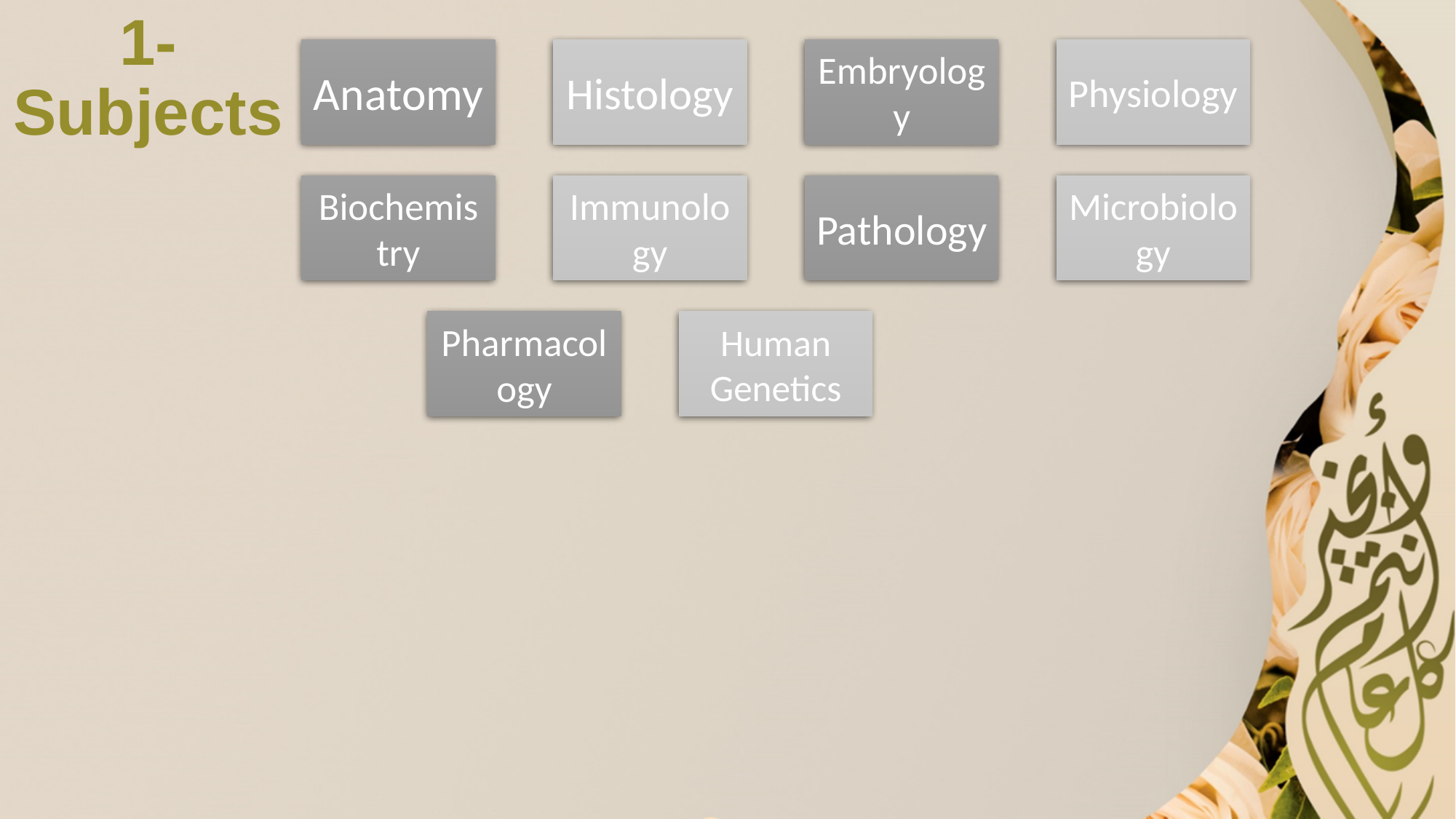

# 1- Subjects
Anatomy
Histology
Embryology
Physiology
Biochemistry
Immunology
Pathology
Microbiology
Pharmacology
Human Genetics